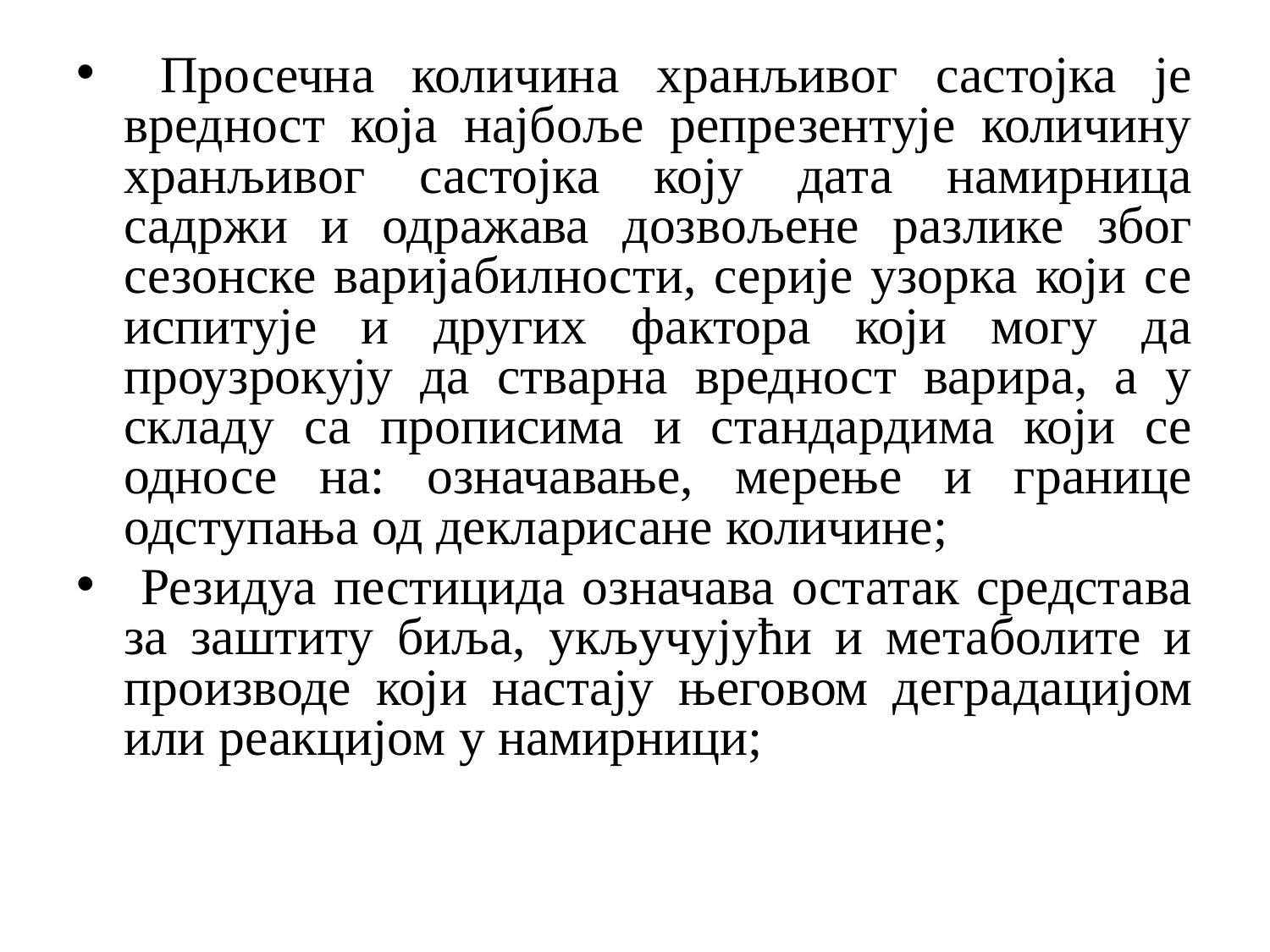

Просечна количина хранљивог састојка је вредност која најбоље репрезентује количину хранљивог састојка коју дата намирница садржи и одражава дозвољене разлике због сезонске варијабилности, серије узорка који се испитује и других фактора који могу да проузрокују да стварна вредност варира, а у складу са прописима и стандардима који се односе на: означавање, мерење и границе одступања од декларисане количине;
 Резидуа пестицида означава остатак средстава за заштиту биља, укључујући и метаболите и производе који настају његовом деградацијом или реакцијом у намирници;